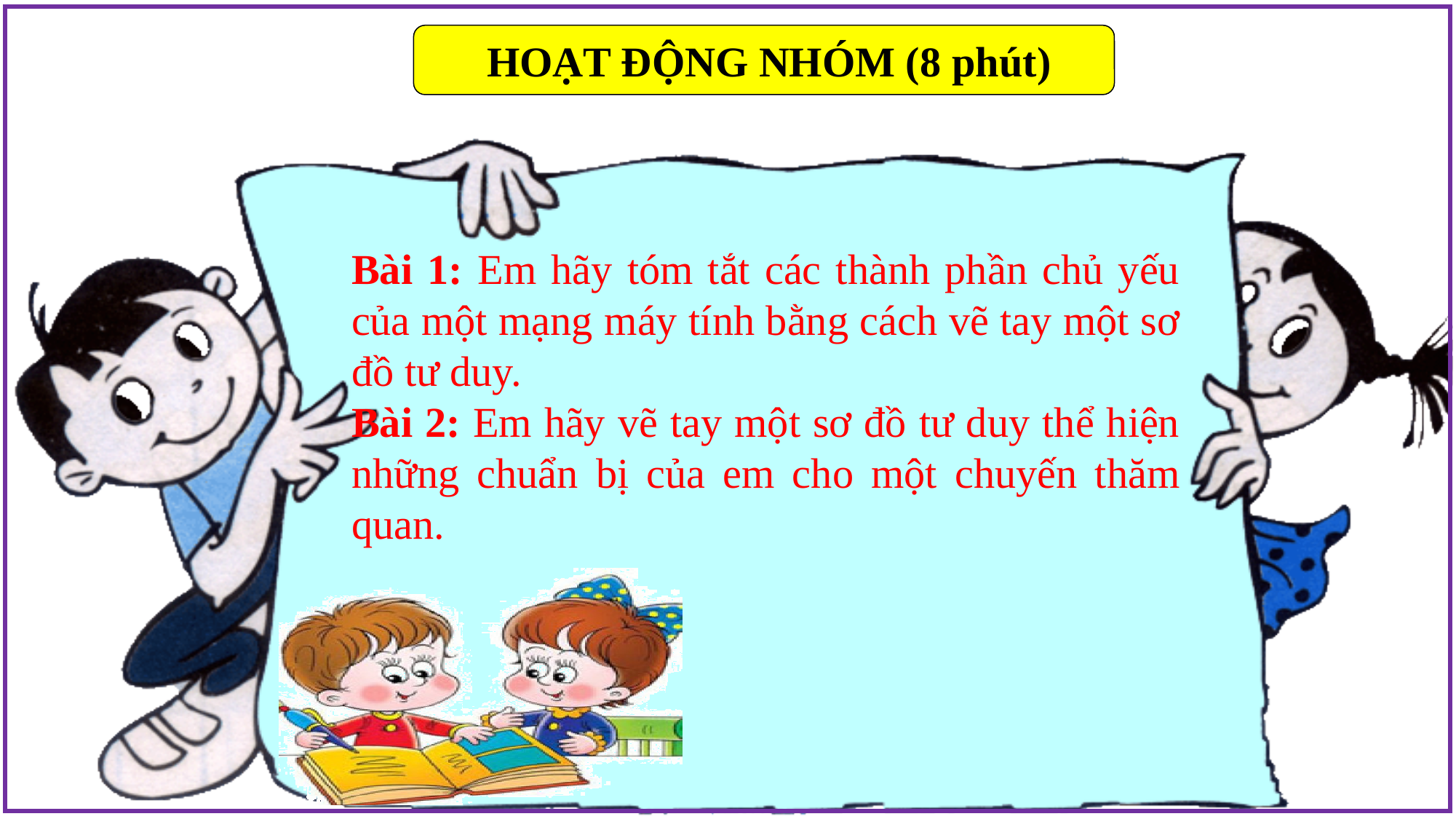

HOẠT ĐỘNG NHÓM (8 phút)
Bài 1: Em hãy tóm tắt các thành phần chủ yếu của một mạng máy tính bằng cách vẽ tay một sơ đồ tư duy.
Bài 2: Em hãy vẽ tay một sơ đồ tư duy thể hiện những chuẩn bị của em cho một chuyến thăm quan.